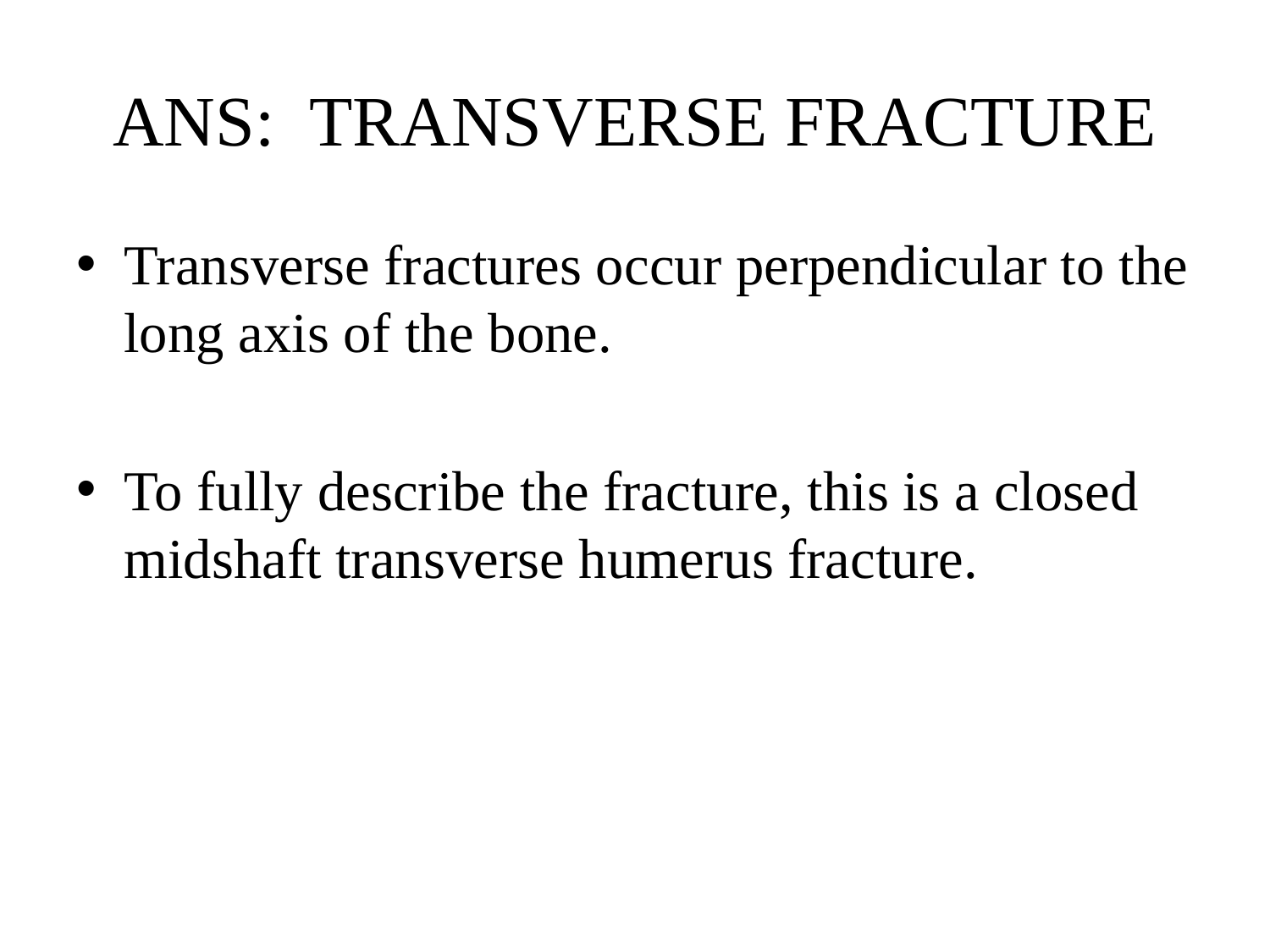

# ANS:  TRANSVERSE FRACTURE
Transverse fractures occur perpendicular to the long axis of the bone.

To fully describe the fracture, this is a closed midshaft transverse humerus fracture.